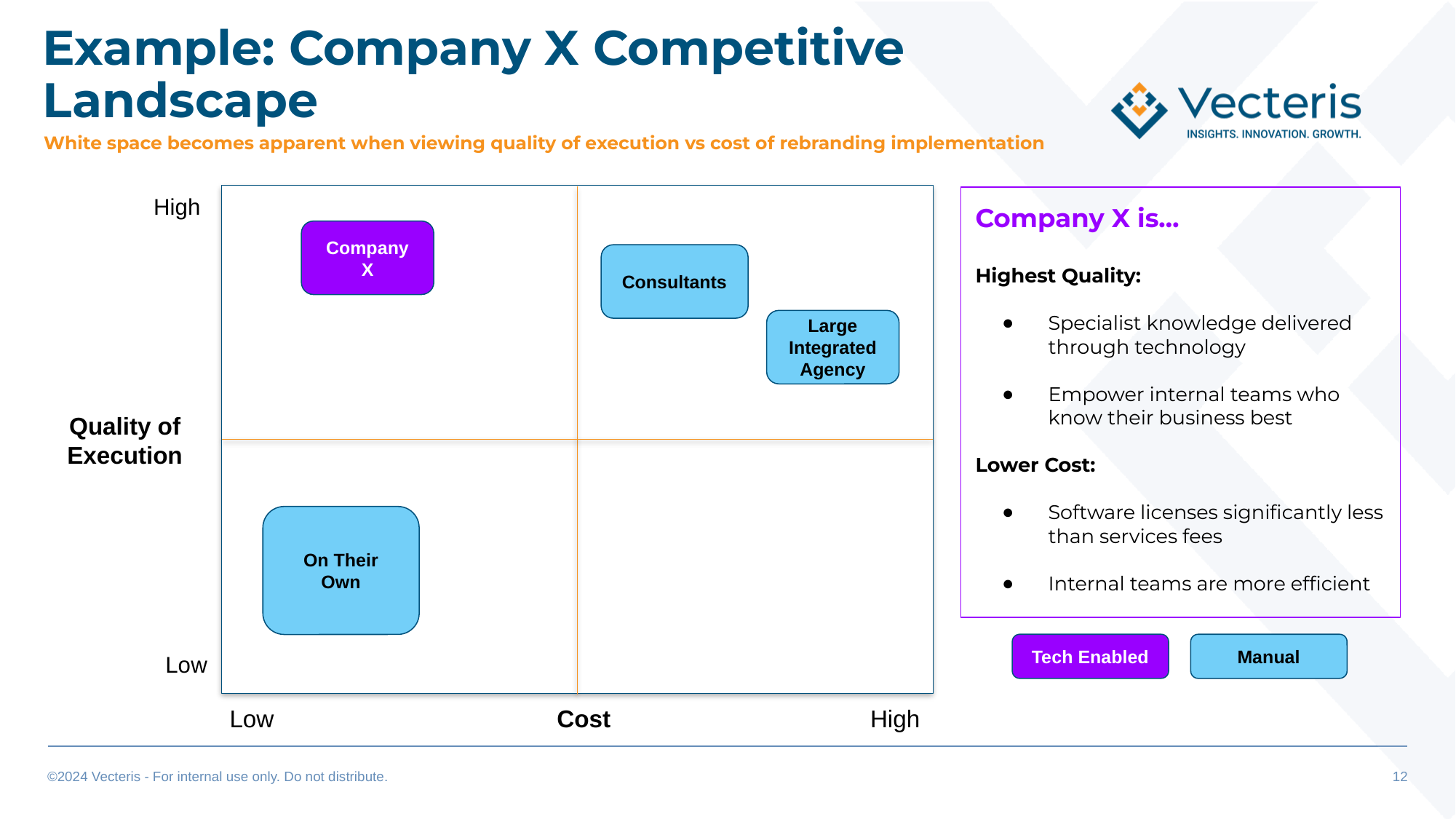

Example: Company X Competitive Landscape

White space becomes apparent when viewing quality of execution vs cost of rebranding implementation

High
Company X is…

Highest Quality:

Specialist knowledge delivered through technology

Empower internal teams who  know their business best

Lower Cost:

Software licenses significantly less than services fees

Internal teams are more efficient
Company X
Consultants
Large Integrated Agency
Quality of Execution
On Their Own
Manual
Tech Enabled
Low
Low
Cost
High